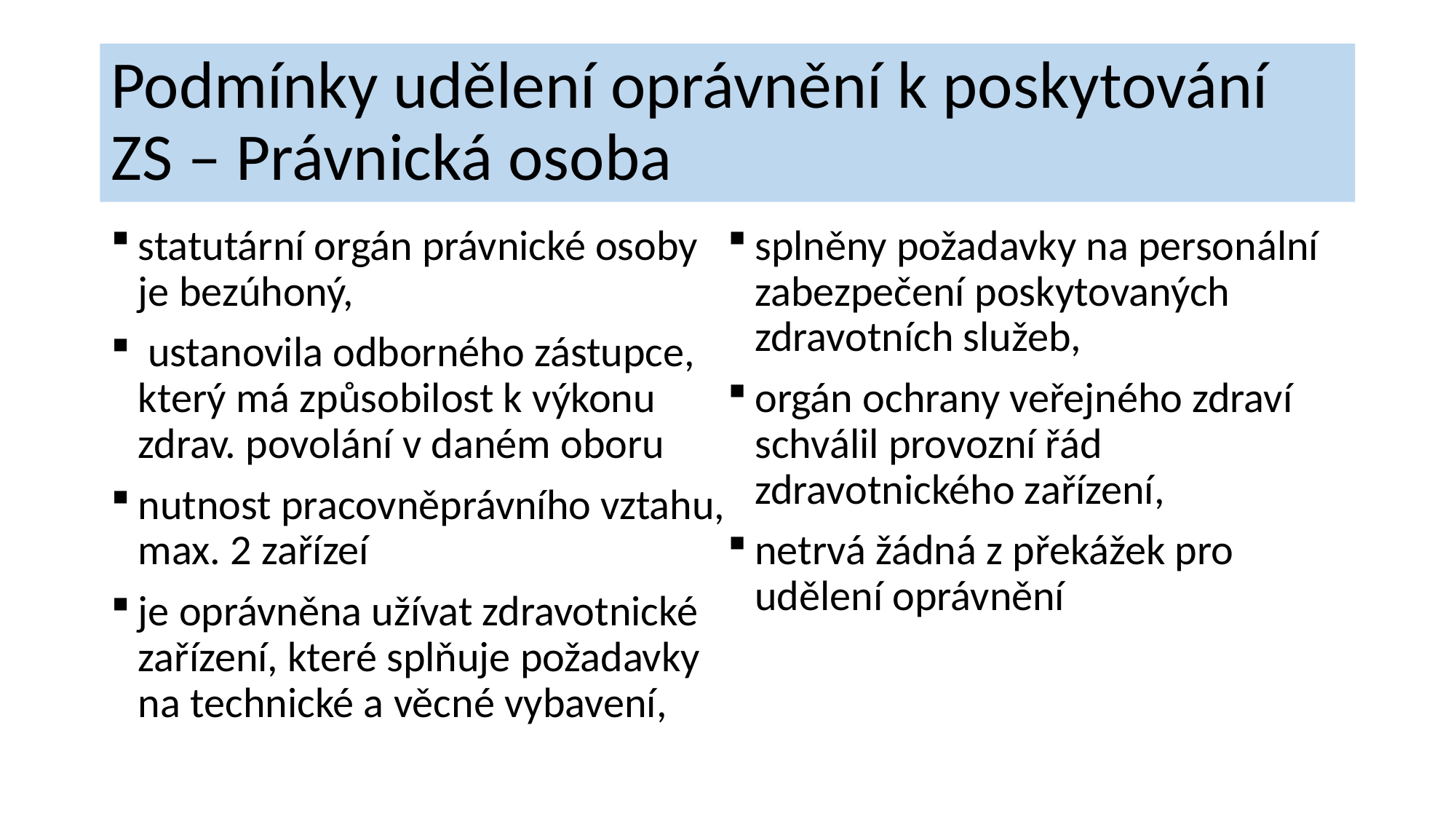

# Podmínky udělení oprávnění k poskytování ZS – Právnická osoba
statutární orgán právnické osoby je bezúhoný,
 ustanovila odborného zástupce, který má způsobilost k výkonu zdrav. povolání v daném oboru
nutnost pracovněprávního vztahu, max. 2 zařízeí
je oprávněna užívat zdravotnické zařízení, které splňuje požadavky na technické a věcné vybavení,
splněny požadavky na personální zabezpečení poskytovaných zdravotních služeb,
orgán ochrany veřejného zdraví schválil provozní řád zdravotnického zařízení,
netrvá žádná z překážek pro udělení oprávnění